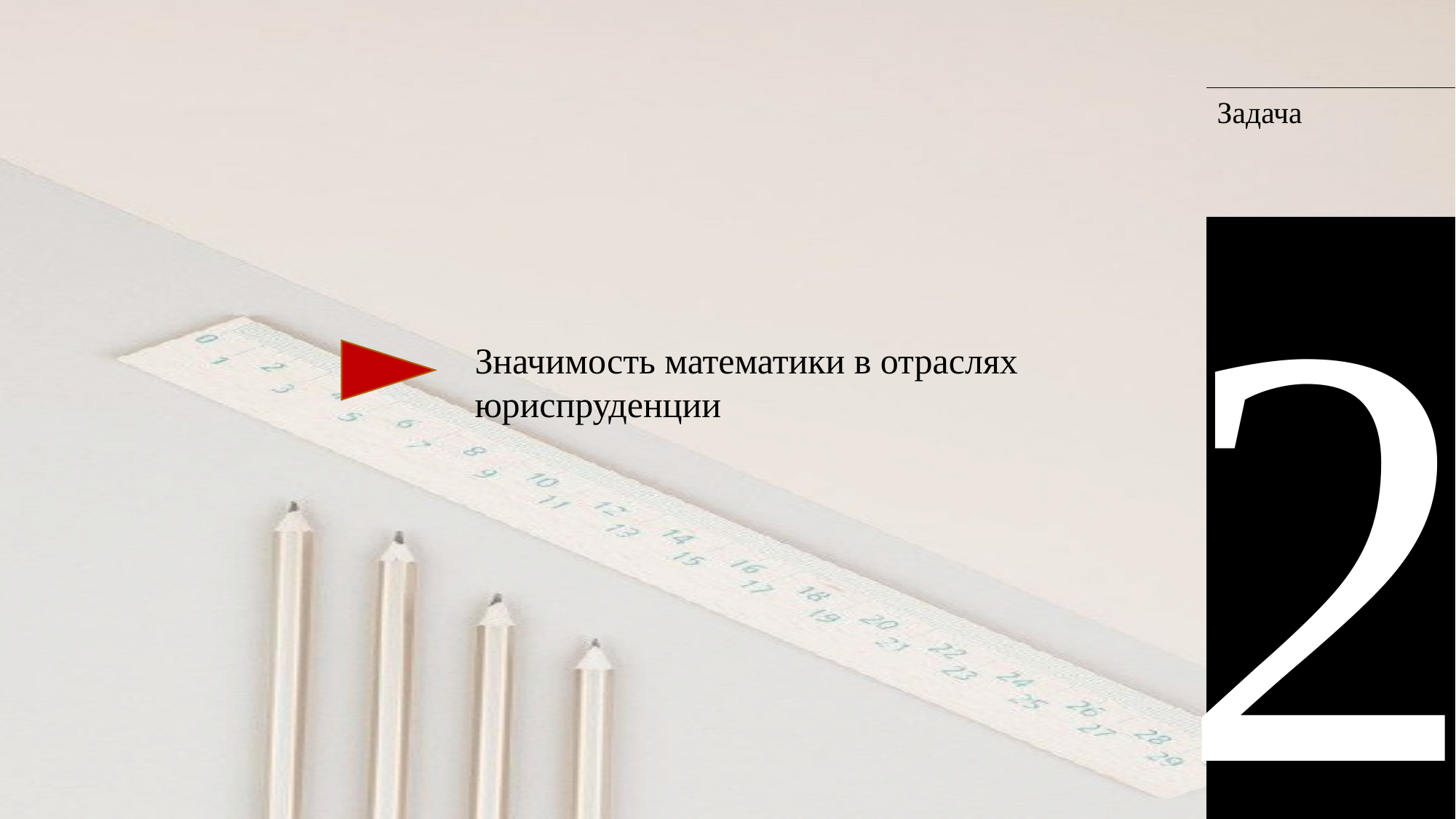

Задача
2

Значимость математики в отраслях юриспруденции